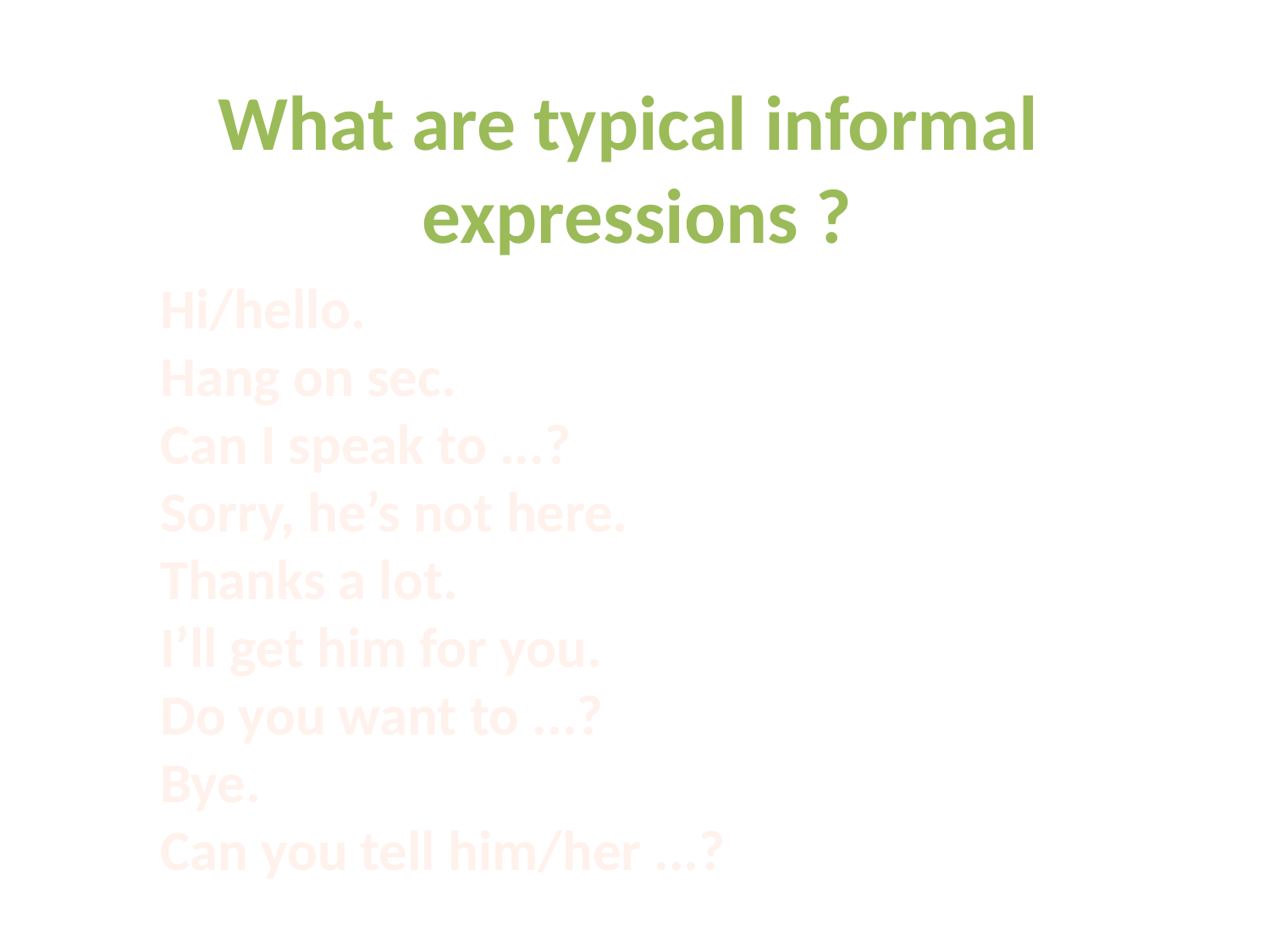

What are typical informal
expressions ?
Hi/hello.
Hang on sec.
Can I speak to ...?
Sorry, he’s not here.
Thanks a lot.
I’ll get him for you.
Do you want to ...?
Bye.
Can you tell him/her ...?